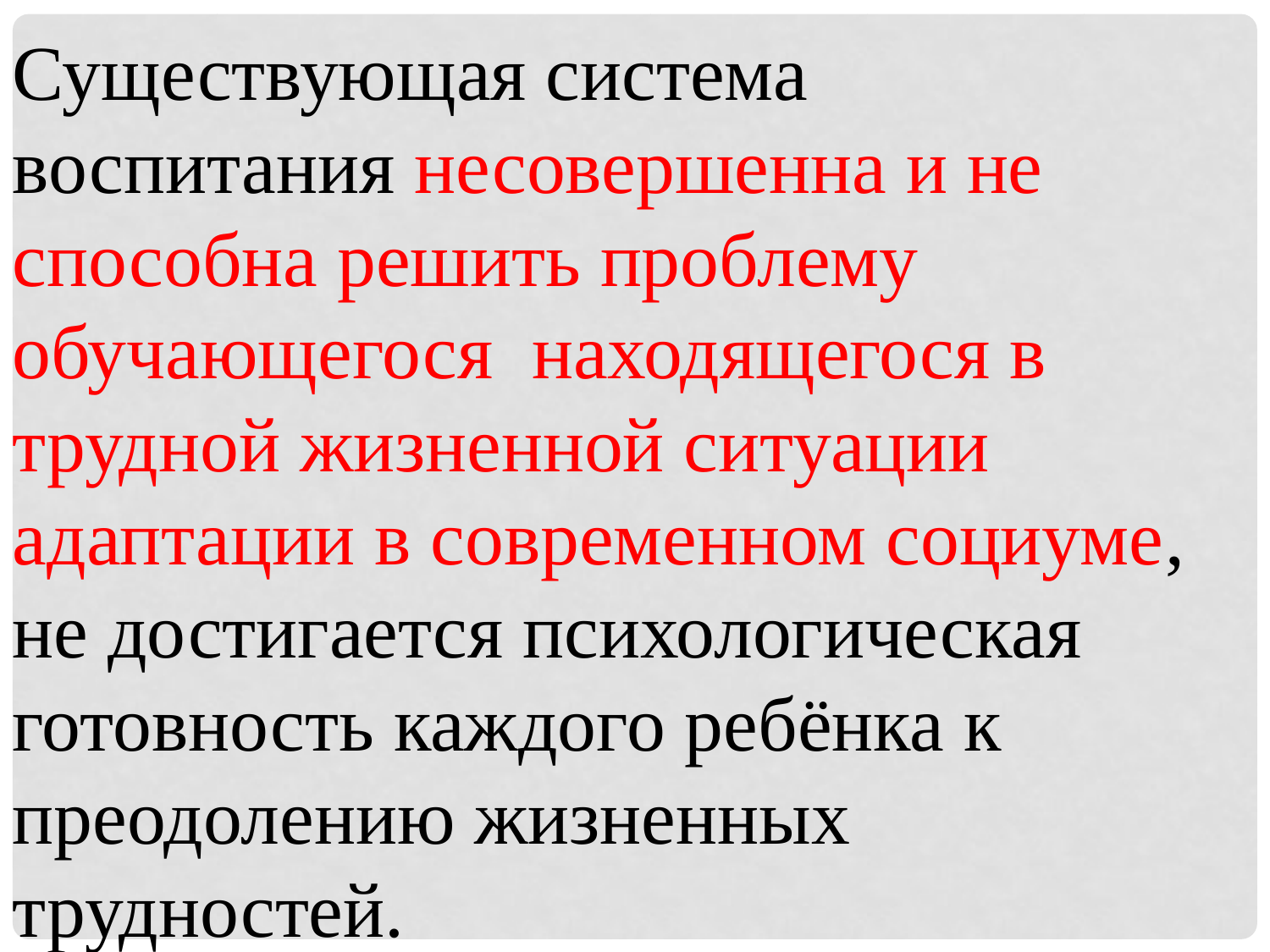

Существующая система воспитания несовершенна и не способна решить проблему обучающегося  находящегося в трудной жизненной ситуации  адаптации в современном социуме, не достигается психологическая готовность каждого ребёнка к преодолению жизненных трудностей.